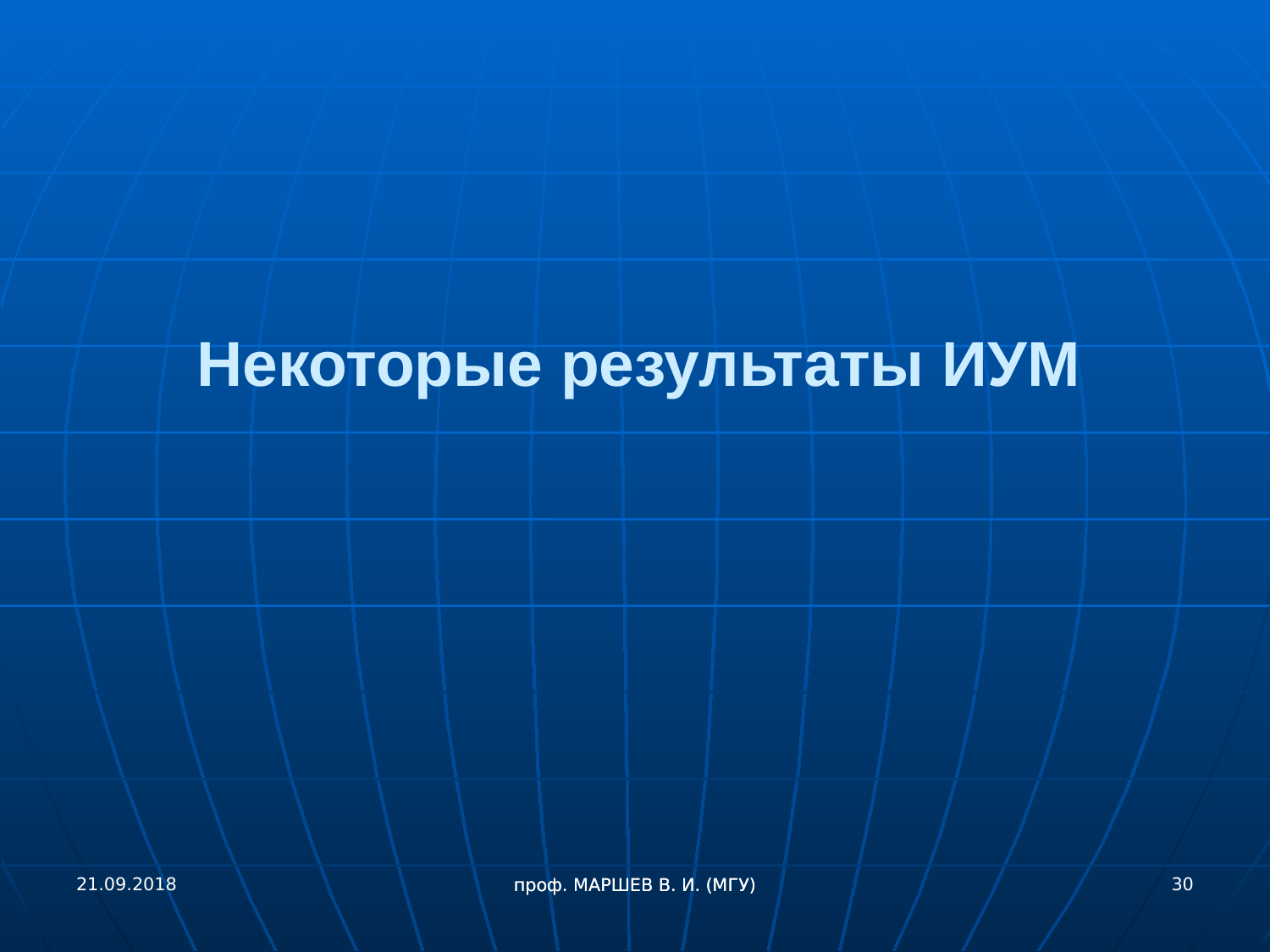

Некоторые результаты ИУМ
21.09.2018
30
проф. МАРШЕВ В. И. (МГУ)
проф. МАРШЕВ В. И. (МГУ)